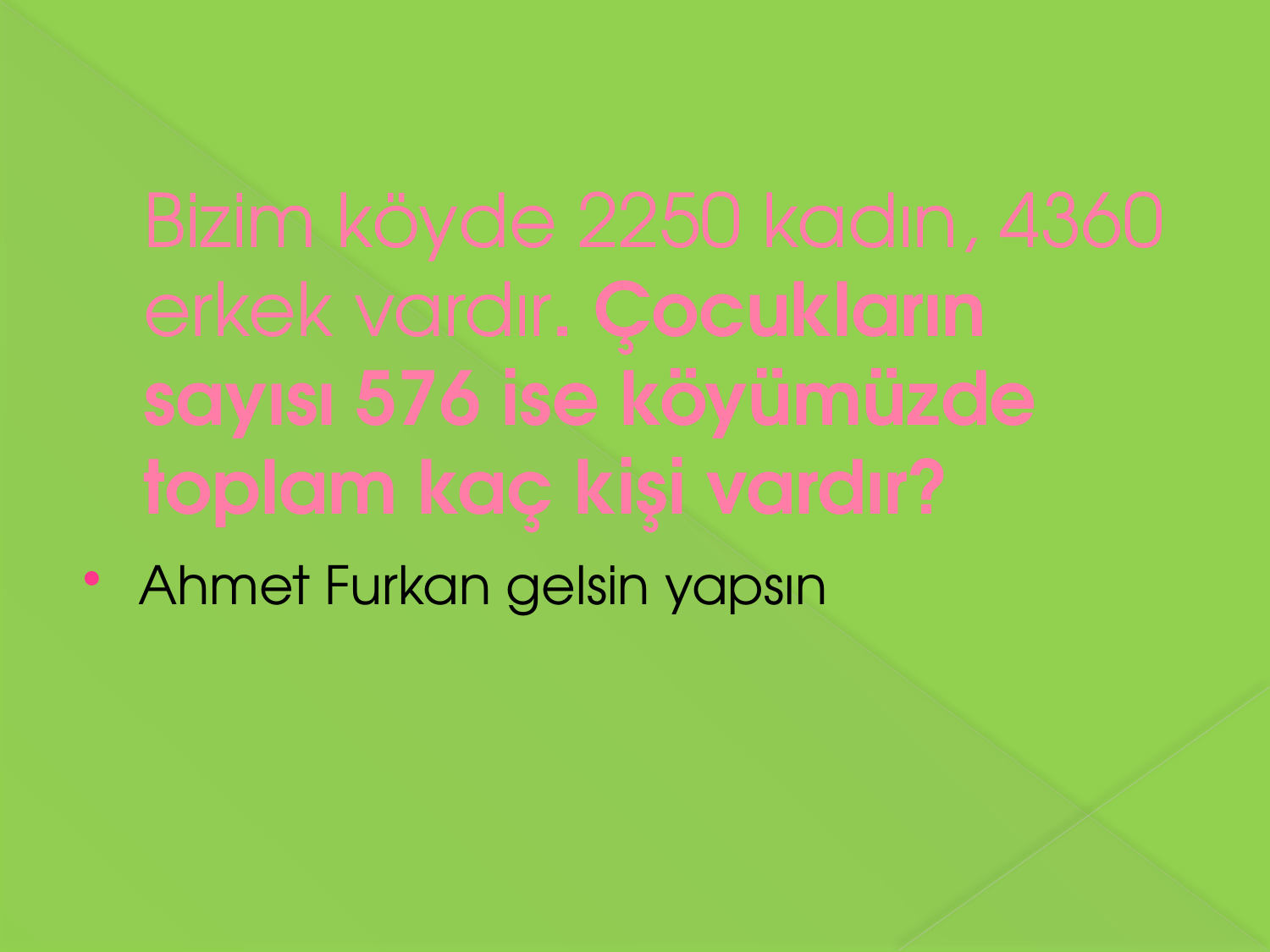

# Bizim köyde 2250 kadın, 4360  erkek vardır. Çocukların sayısı 576 ise köyümüzde toplam kaç kişi vardır?
Ahmet Furkan gelsin yapsın